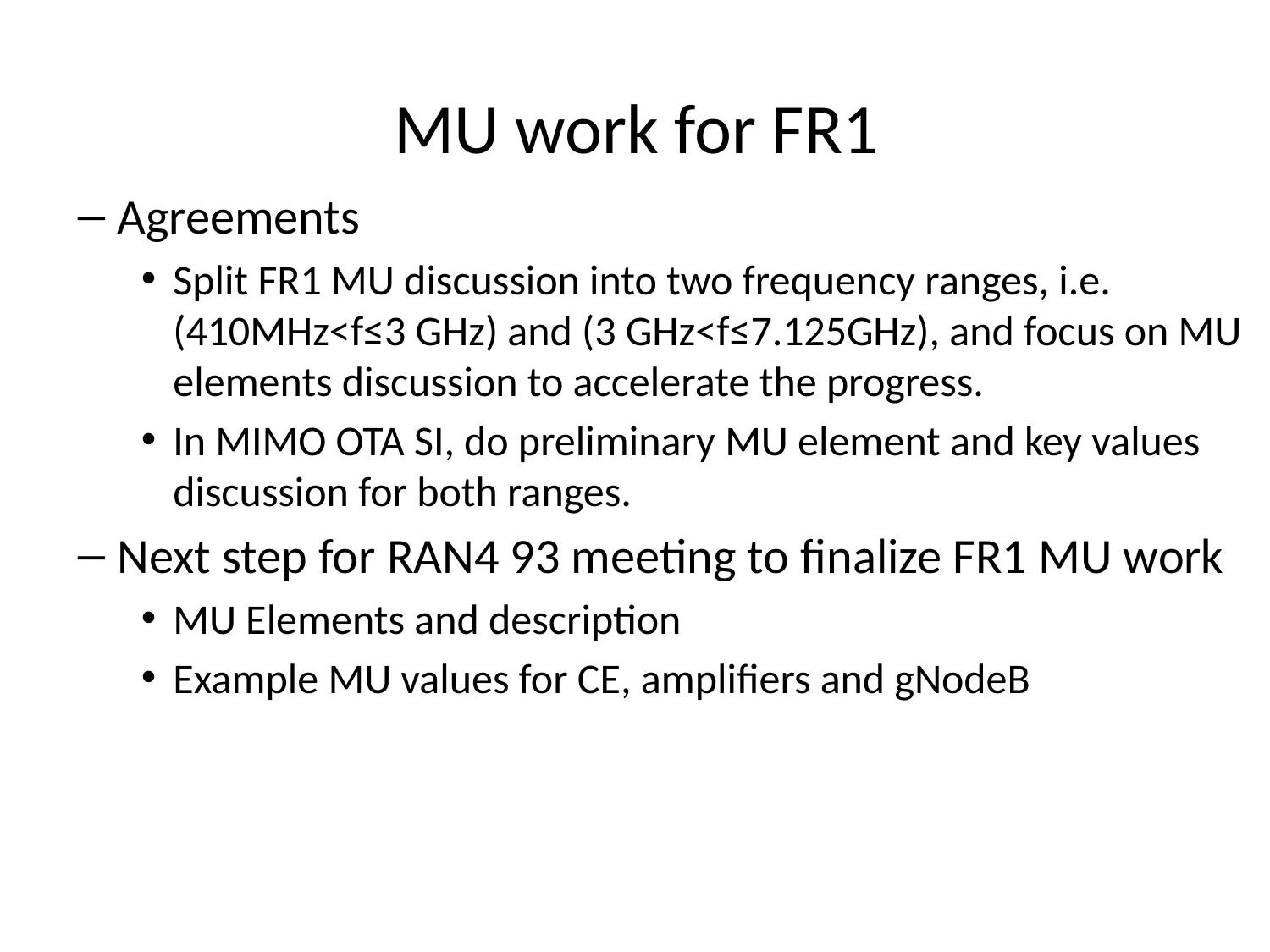

# MU work for FR1
Agreements
Split FR1 MU discussion into two frequency ranges, i.e. (410MHz<f≤3 GHz) and (3 GHz<f≤7.125GHz), and focus on MU elements discussion to accelerate the progress.
In MIMO OTA SI, do preliminary MU element and key values discussion for both ranges.
Next step for RAN4 93 meeting to finalize FR1 MU work
MU Elements and description
Example MU values for CE, amplifiers and gNodeB